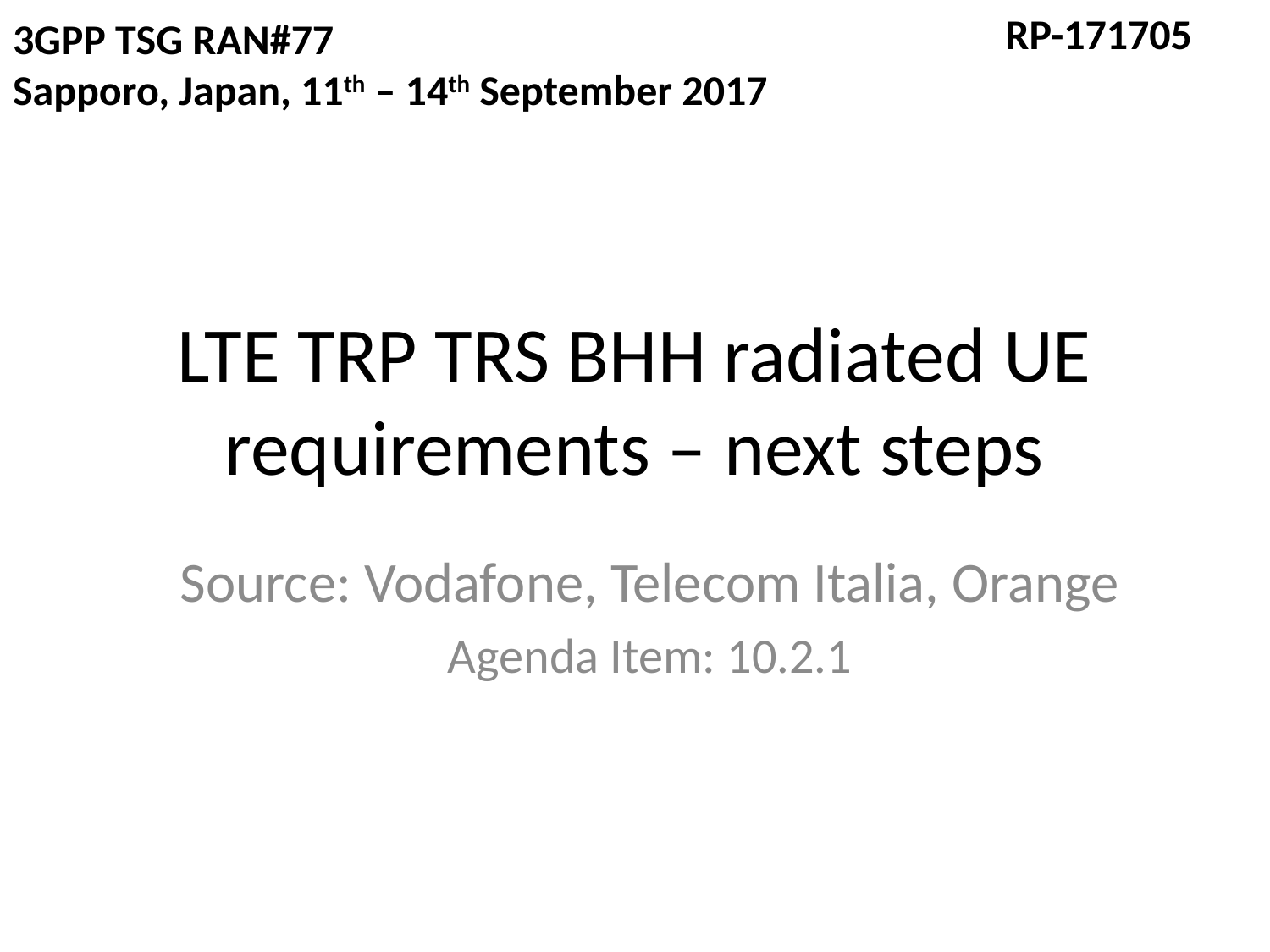

3GPP TSG RAN#77
Sapporo, Japan, 11th – 14th September 2017
RP-171705
# LTE TRP TRS BHH radiated UE requirements – next steps
Source: Vodafone, Telecom Italia, Orange
Agenda Item: 10.2.1